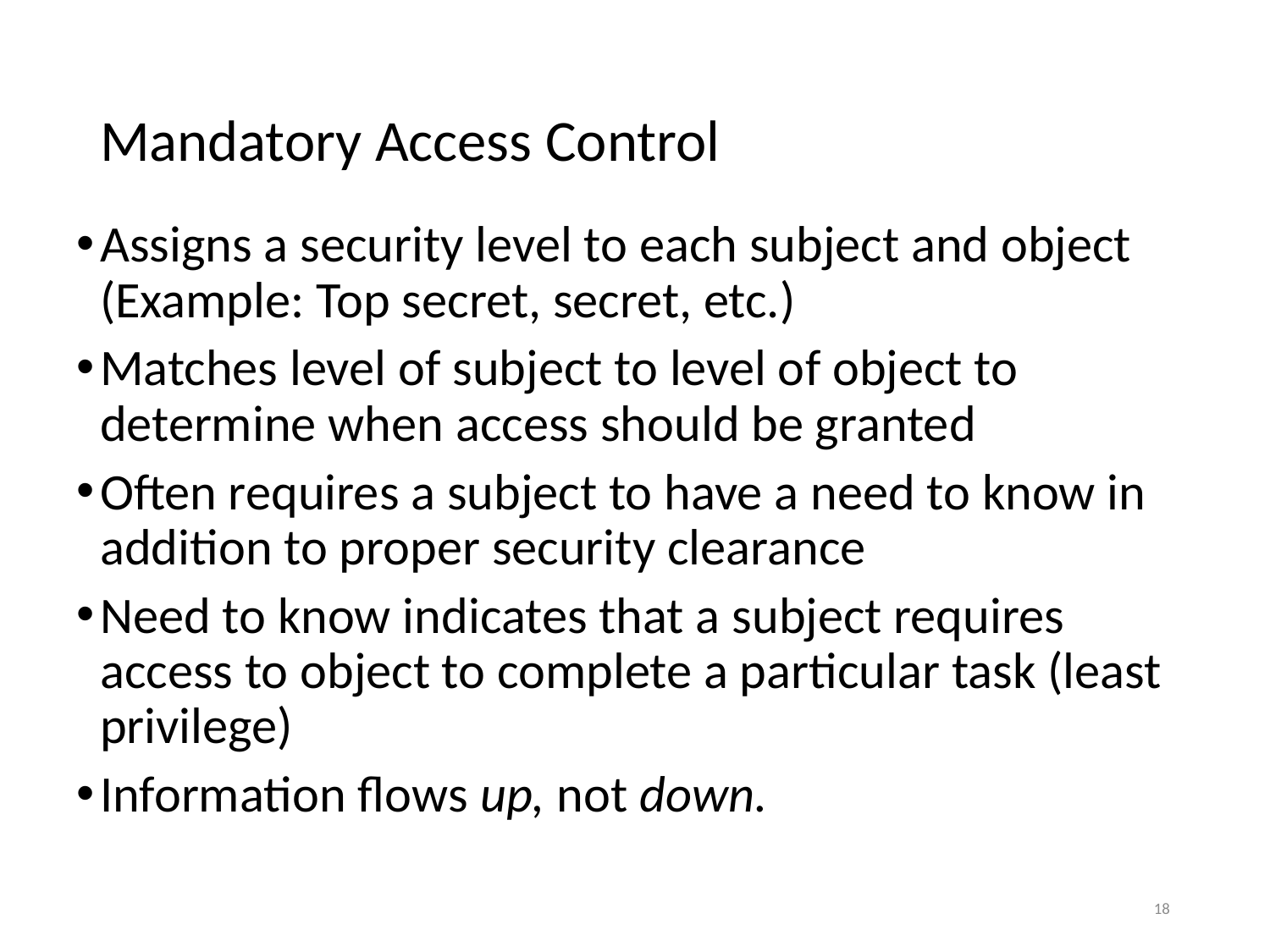

# Mandatory Access Control
Assigns a security level to each subject and object (Example: Top secret, secret, etc.)
Matches level of subject to level of object to determine when access should be granted
Often requires a subject to have a need to know in addition to proper security clearance
Need to know indicates that a subject requires access to object to complete a particular task (least privilege)
Information flows up, not down.
18